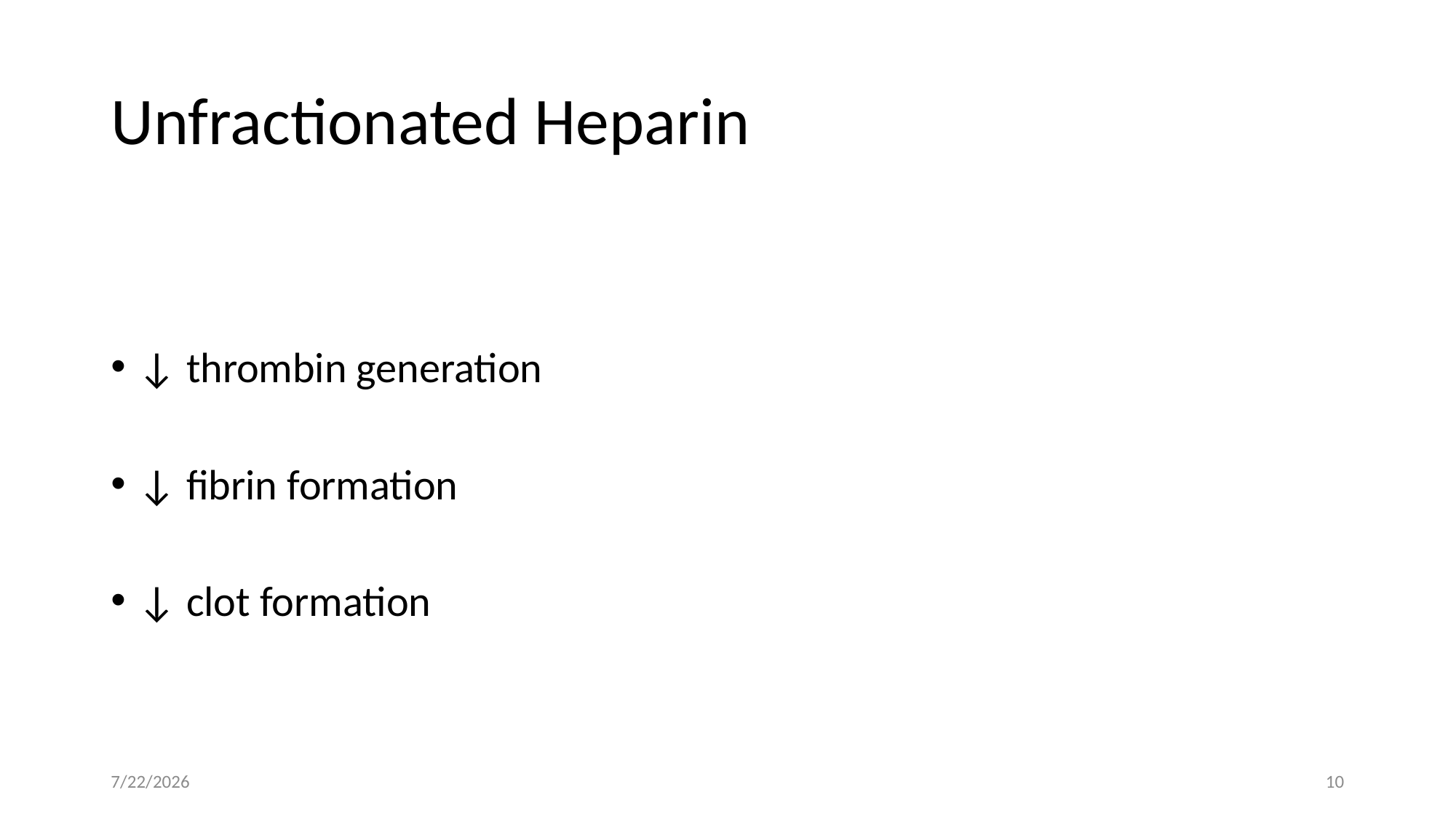

# Unfractionated Heparin

↓ thrombin generation
↓ fibrin formation
↓ clot formation
7/22/2026
10